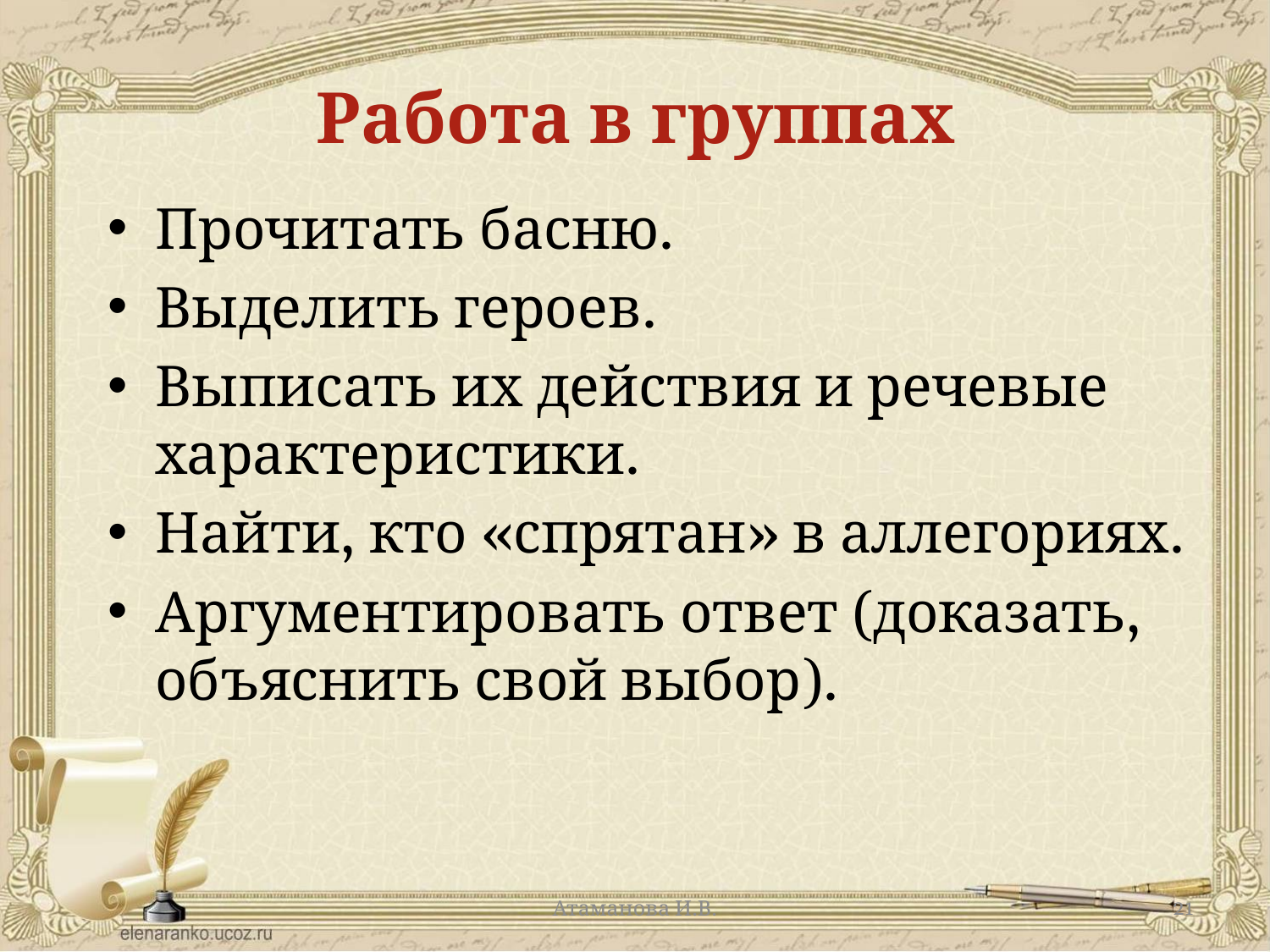

# Работа в группах
Прочитать басню.
Выделить героев.
Выписать их действия и речевые характеристики.
Найти, кто «спрятан» в аллегориях.
Аргументировать ответ (доказать, объяснить свой выбор).
Атаманова И.В.
21